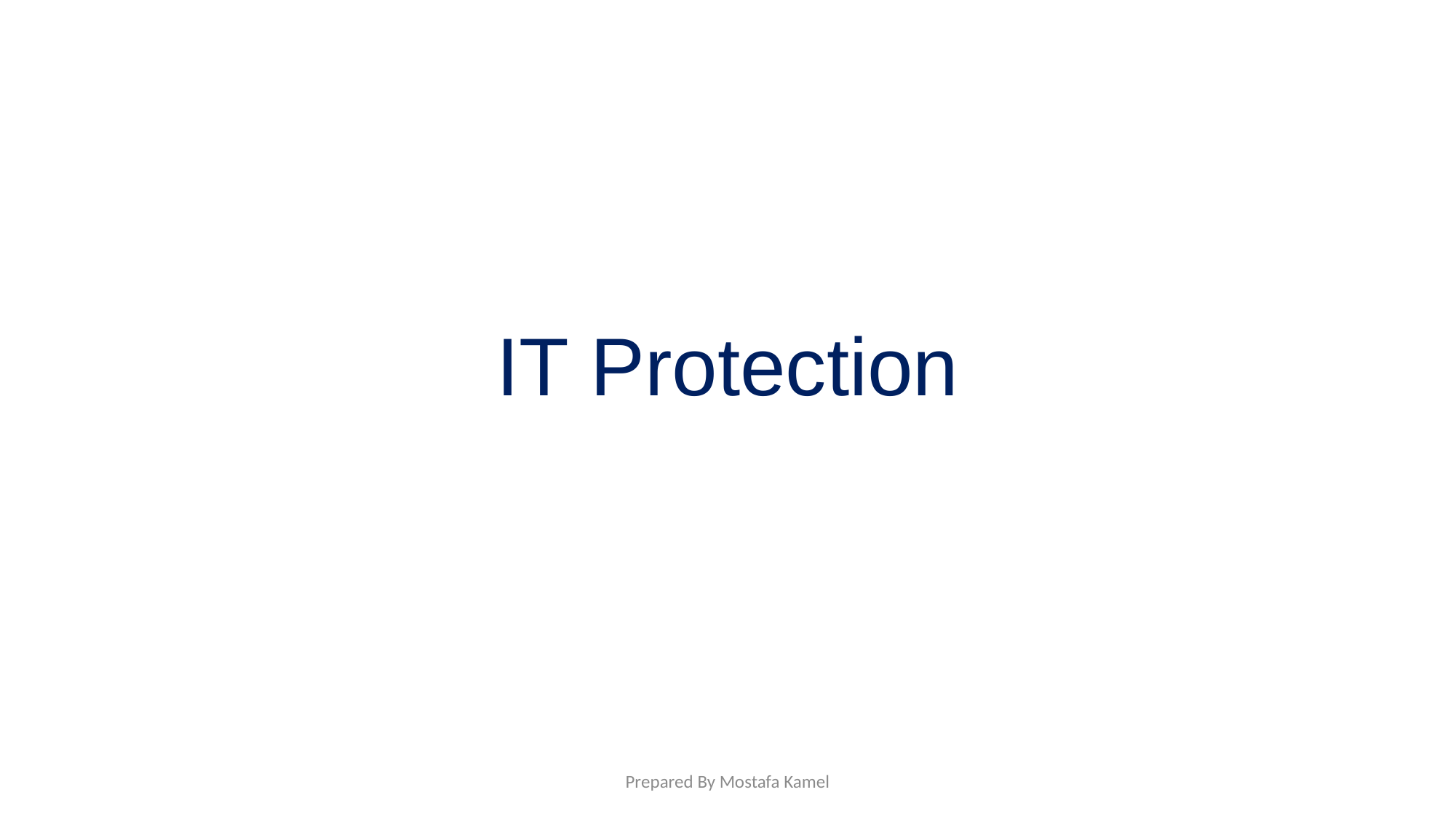

# IT Protection
Prepared By Mostafa Kamel